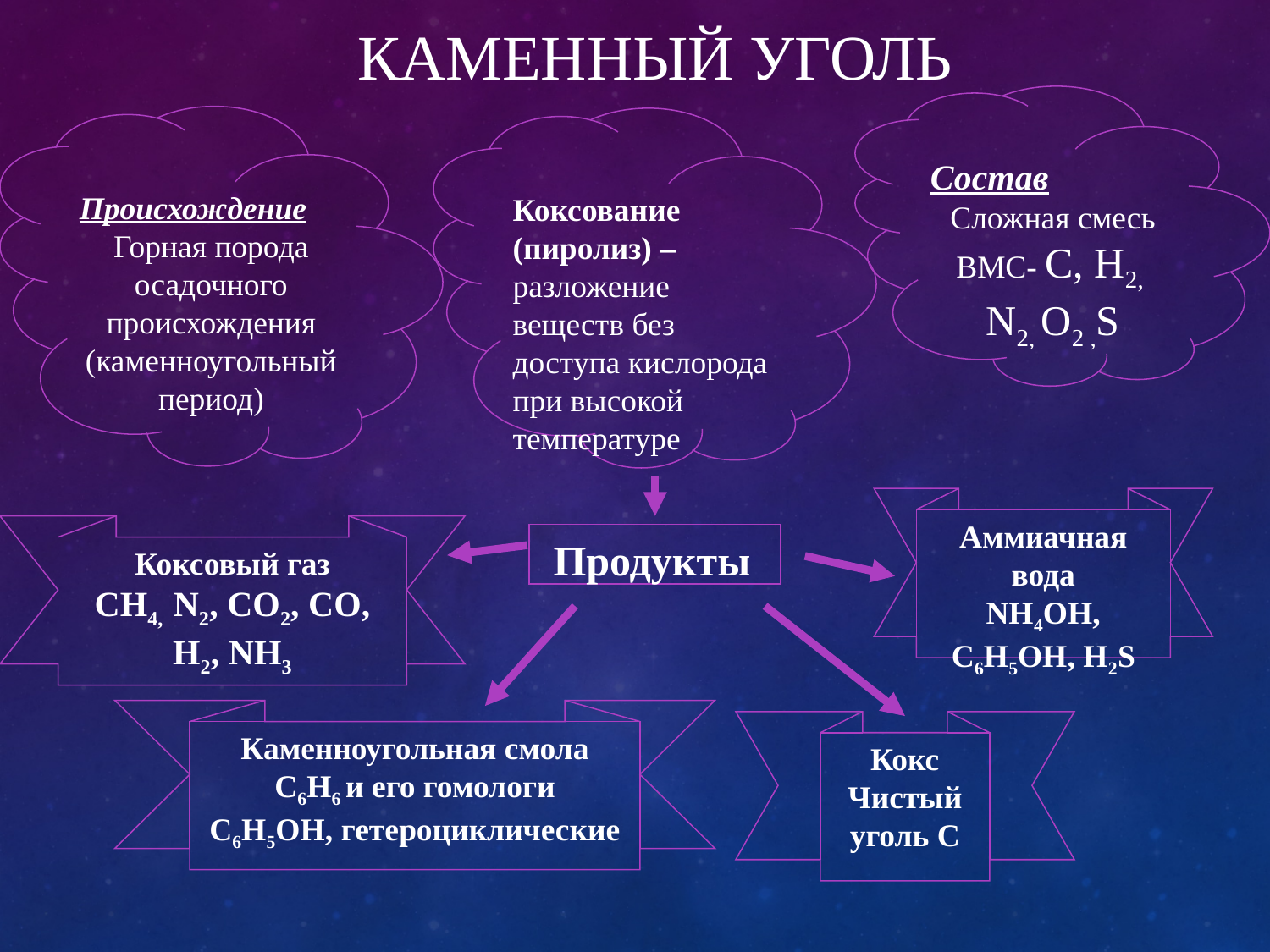

# Каменный уголь
Состав
Сложная смесь ВМС- С, Н2,  N2, O2 ,S
Происхождение
Горная порода осадочного происхождения (каменноугольный период)
Коксование (пиролиз) – разложение веществ без доступа кислорода при высокой температуре

Аммиачная вода
NH4OH, C6H5OH, H2S
Коксовый газ
СН4,  N2, CO2, CO, Н2, NН3

Продукты

Каменноугольная смола
C6H6 и его гомологи
C6H5OH, гетероциклические

Кокс
Чистый уголь С